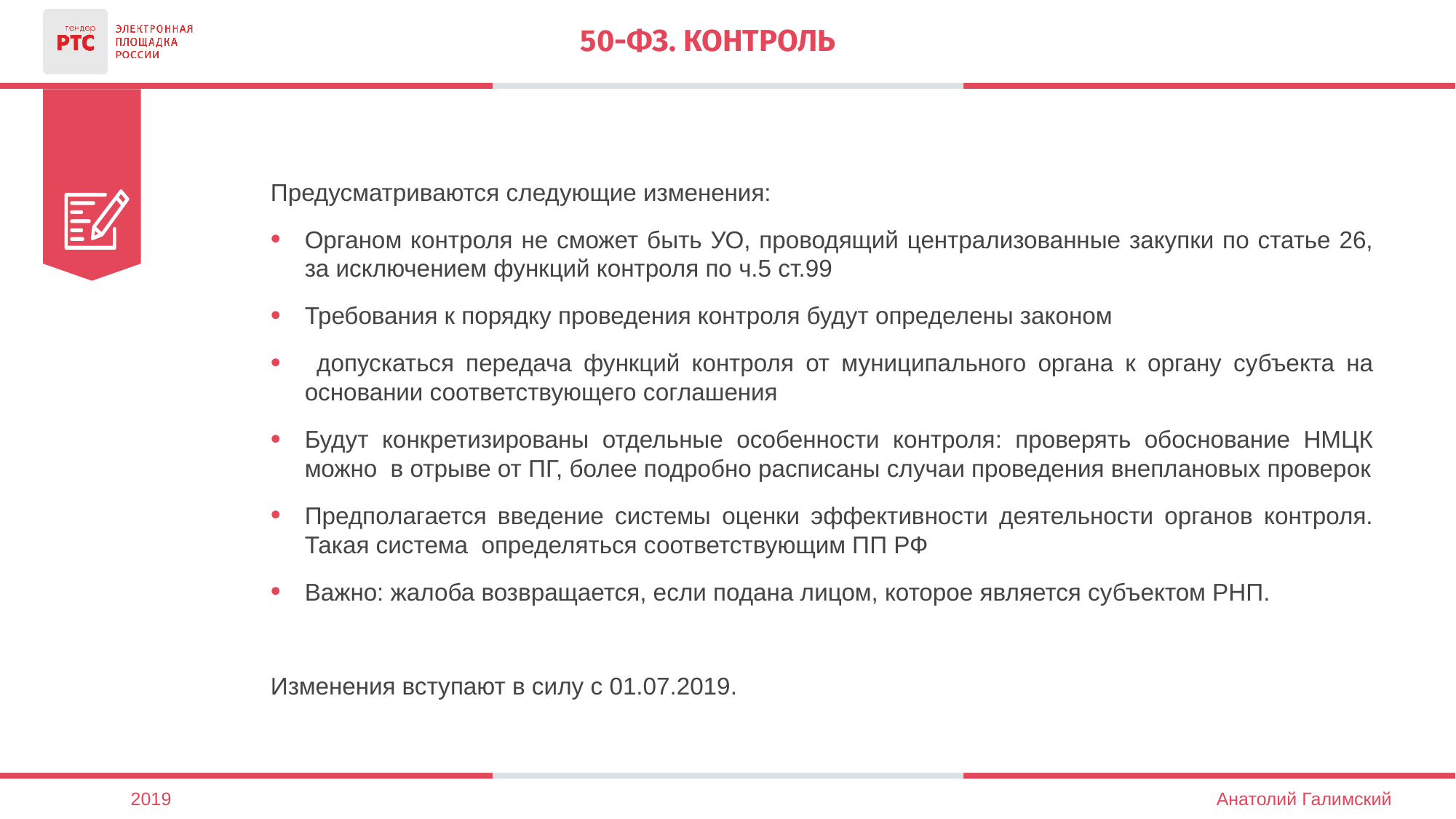

# 50-Фз. Контроль

Предусматриваются следующие изменения:
Органом контроля не сможет быть УО, проводящий централизованные закупки по статье 26, за исключением функций контроля по ч.5 ст.99
Требования к порядку проведения контроля будут определены законом
 допускаться передача функций контроля от муниципального органа к органу субъекта на основании соответствующего соглашения
Будут конкретизированы отдельные особенности контроля: проверять обоснование НМЦК можно  в отрыве от ПГ, более подробно расписаны случаи проведения внеплановых проверок
Предполагается введение системы оценки эффективности деятельности органов контроля. Такая система  определяться соответствующим ПП РФ
Важно: жалоба возвращается, если подана лицом, которое является субъектом РНП.

Изменения вступают в силу с 01.07.2019.

2019
Анатолий Галимский